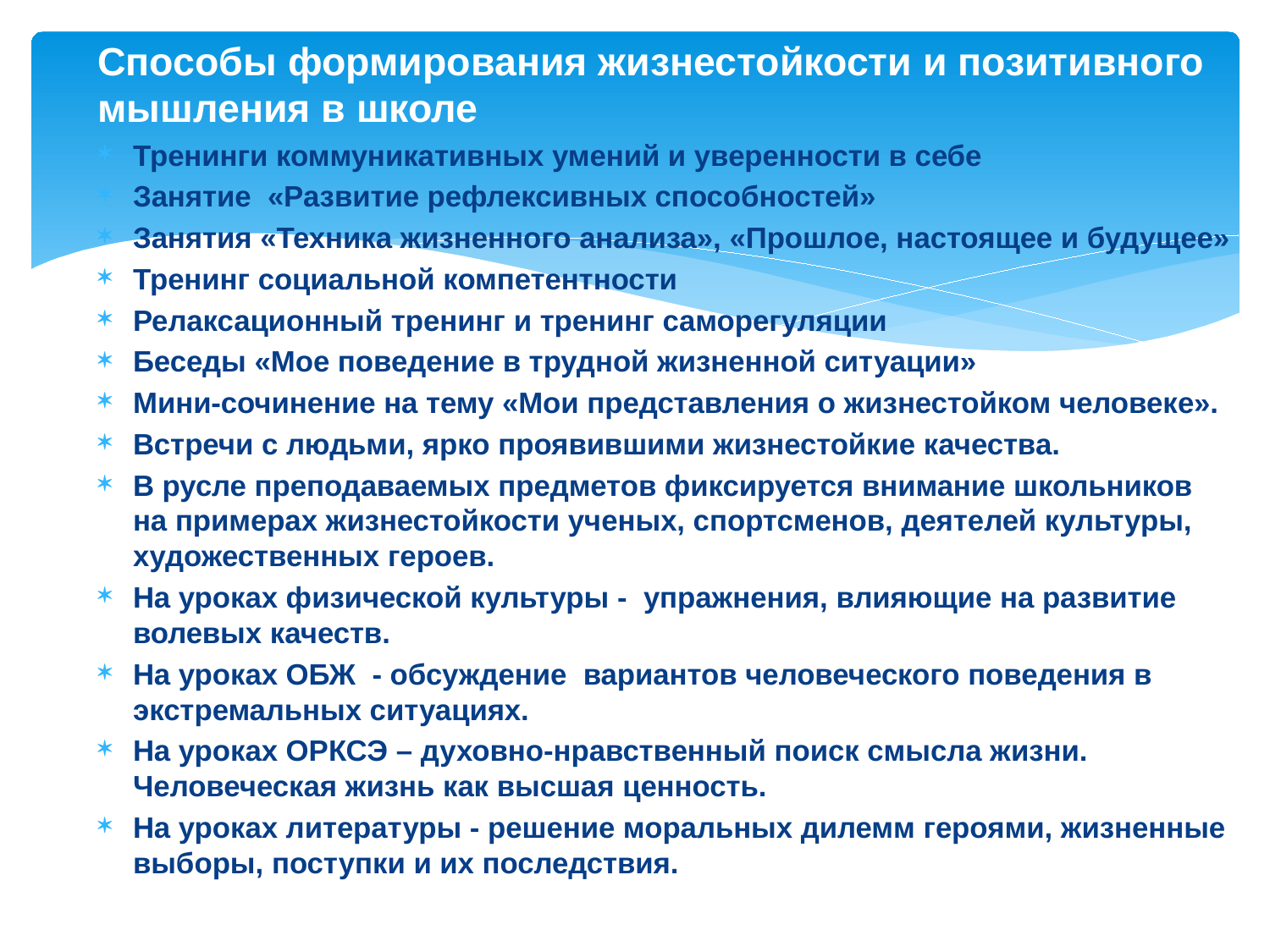

Способы формирования жизнестойкости и позитивного мышления в школе
Тренинги коммуникативных умений и уверенности в себе
Занятие  «Развитие рефлексивных способностей»
Занятия «Техника жизненного анализа», «Прошлое, настоящее и будущее»
Тренинг социальной компетентности
Релаксационный тренинг и тренинг саморегуляции
Беседы «Мое поведение в трудной жизненной ситуации»
Мини-сочинение на тему «Мои представления о жизнестойком человеке».
Встречи с людьми, ярко проявившими жизнестойкие качества.
В русле преподаваемых предметов фиксируется внимание школьников на примерах жизнестойкости ученых, спортсменов, деятелей культуры, художественных героев.
На уроках физической культуры -  упражнения, влияющие на развитие волевых качеств.
На уроках ОБЖ  - обсуждение  вариантов человеческого поведения в экстремальных ситуациях.
На уроках ОРКСЭ – духовно-нравственный поиск смысла жизни. Человеческая жизнь как высшая ценность.
На уроках литературы - решение моральных дилемм героями, жизненные выборы, поступки и их последствия.